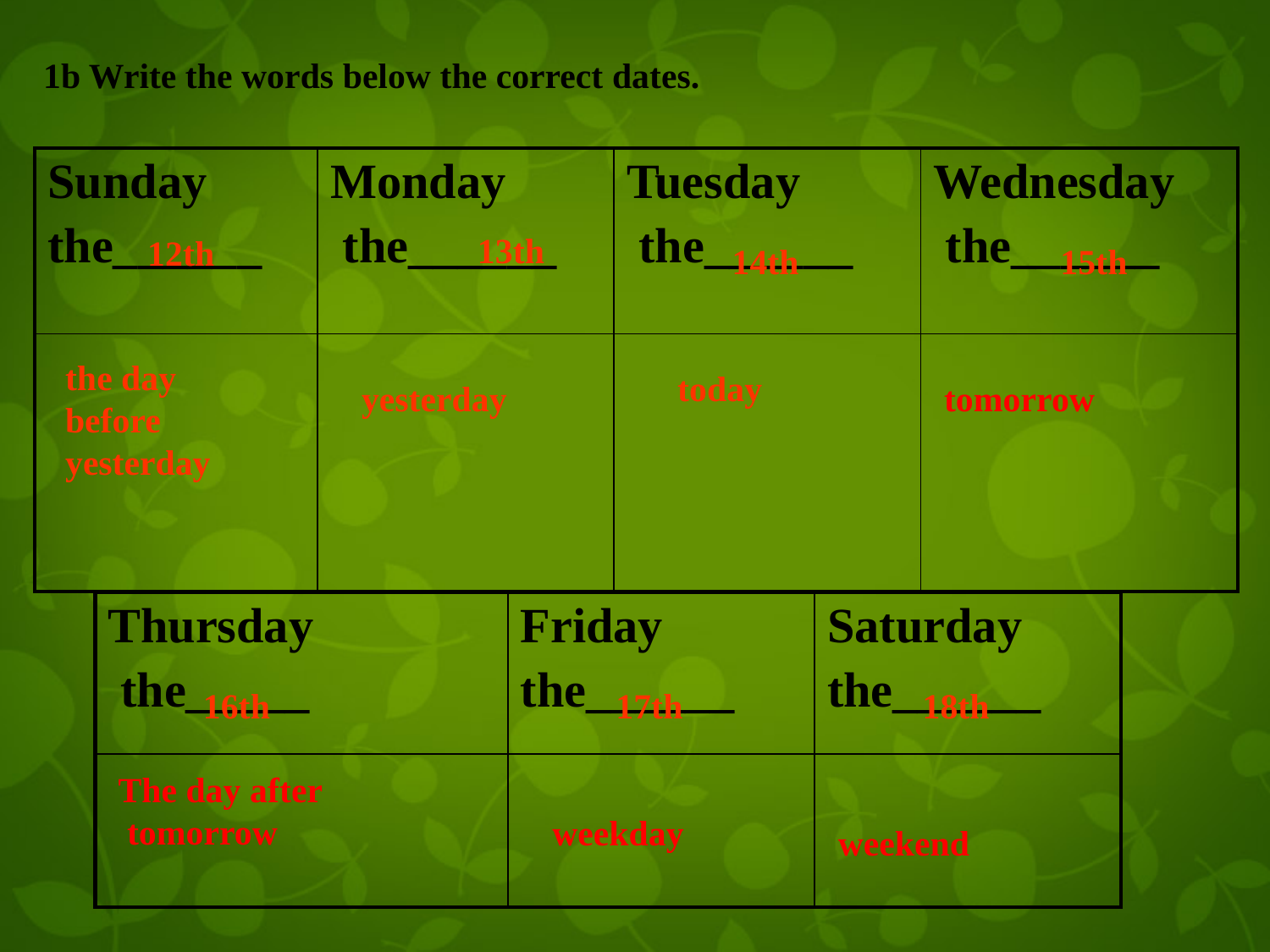

1b Write the words below the correct dates.
| Sunday the\_\_\_\_\_\_ | Monday the\_\_\_\_\_\_ | Tuesday the\_\_\_\_\_\_ | Wednesday the\_\_\_\_\_\_ |
| --- | --- | --- | --- |
|  |  |  |  |
13th
12th
14th
15th
the day
before
yesterday
 today
yesterday
tomorrow
| Thursday the\_\_\_\_\_ | Friday the\_\_\_\_\_\_ | Saturday the\_\_\_\_\_\_ |
| --- | --- | --- |
|  |  |  |
16th
17th
18th
The day after
 tomorrow
weekday
weekend